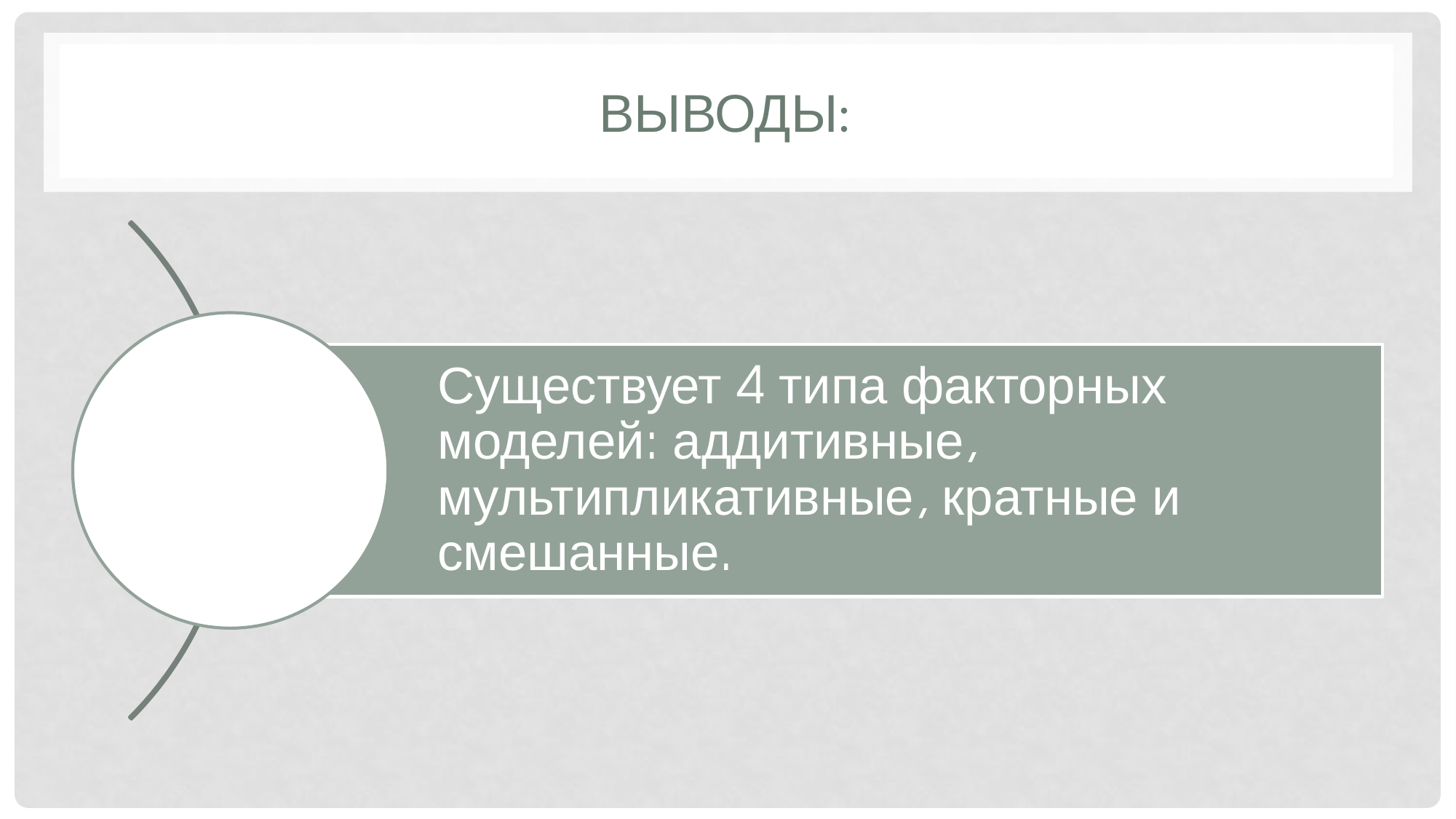

# Выводы:
Существует 4 типа факторных моделей: аддитивные, мультипликативные, кратные и смешанные.